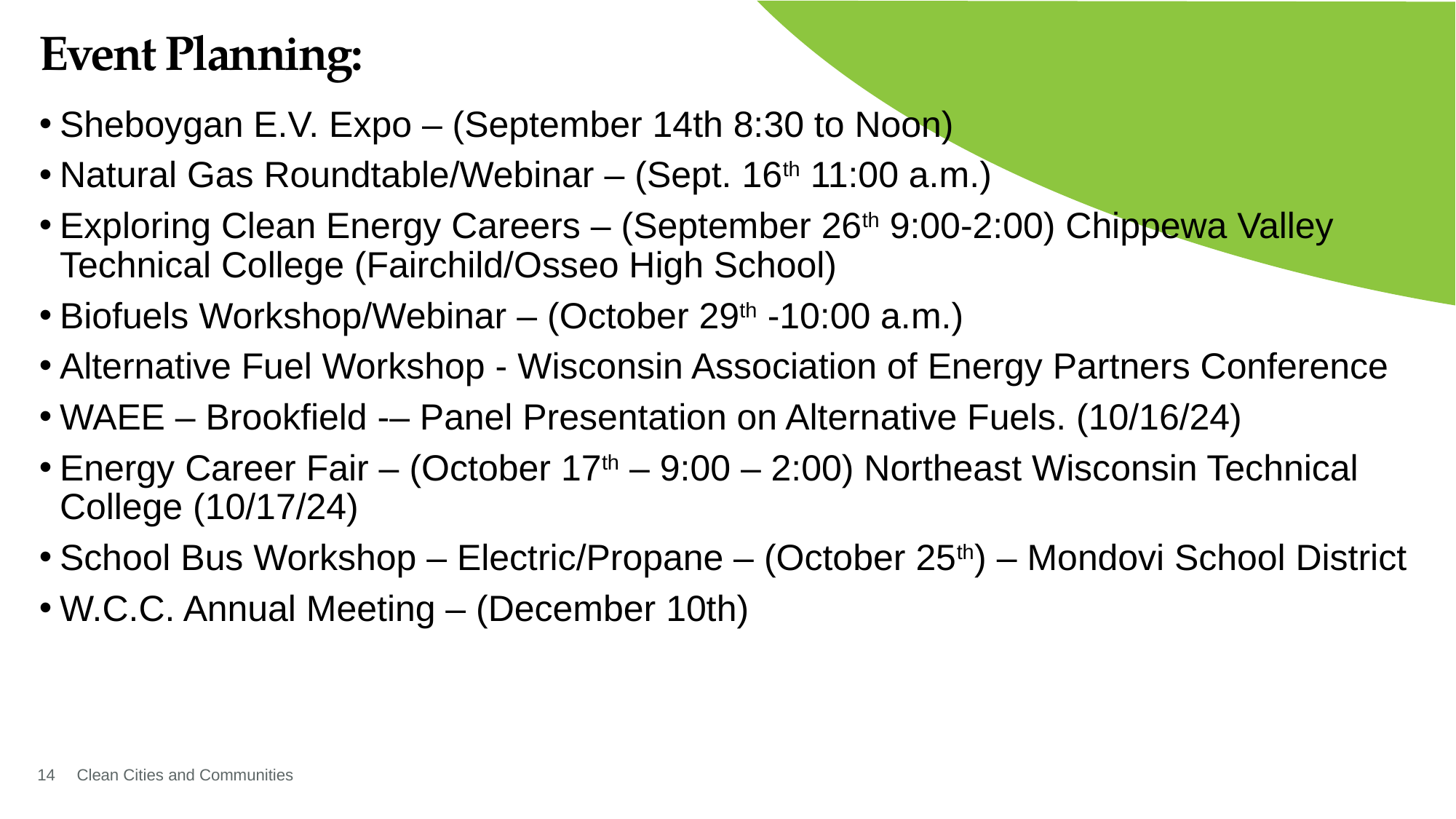

# Event Planning:
Sheboygan E.V. Expo – (September 14th 8:30 to Noon)
Natural Gas Roundtable/Webinar – (Sept. 16th 11:00 a.m.)
Exploring Clean Energy Careers – (September 26th 9:00-2:00) Chippewa Valley Technical College (Fairchild/Osseo High School)
Biofuels Workshop/Webinar – (October 29th -10:00 a.m.)
Alternative Fuel Workshop - Wisconsin Association of Energy Partners Conference
WAEE – Brookfield -– Panel Presentation on Alternative Fuels. (10/16/24)
Energy Career Fair – (October 17th – 9:00 – 2:00) Northeast Wisconsin Technical College (10/17/24)
School Bus Workshop – Electric/Propane – (October 25th) – Mondovi School District
W.C.C. Annual Meeting – (December 10th)

14
Clean Cities and Communities